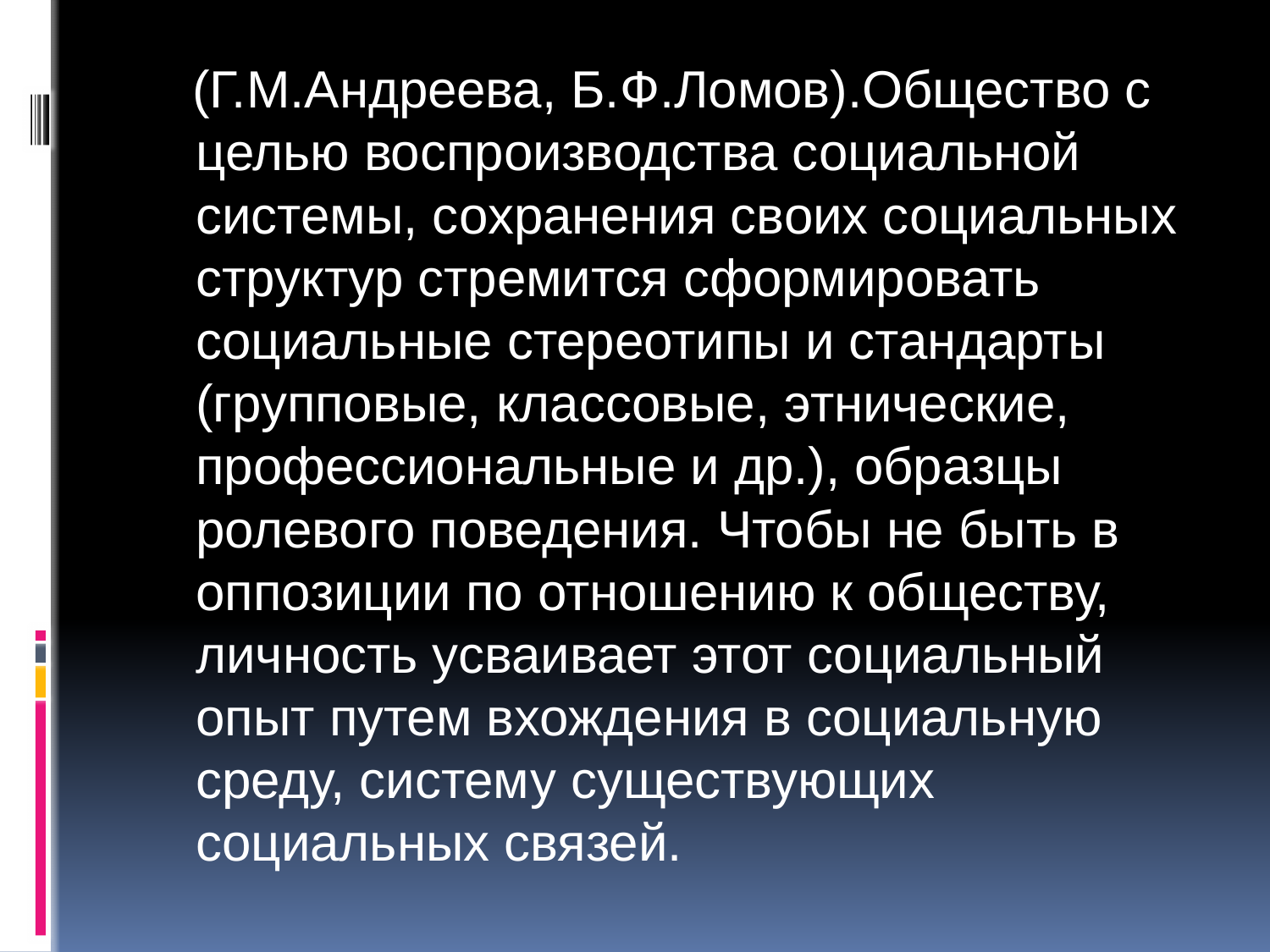

(Г.М.Андреева, Б.Ф.Ломов).Общество с целью воспроизводства социальной системы, сохранения своих социальных структур стремится сформировать социальные стереотипы и стандарты (групповые, классовые, этнические, профессиональные и др.), образцы ролевого поведения. Чтобы не быть в оппозиции по отношению к обществу, личность усваивает этот социальный опыт путем вхождения в социальную среду, систему существующих социальных связей.